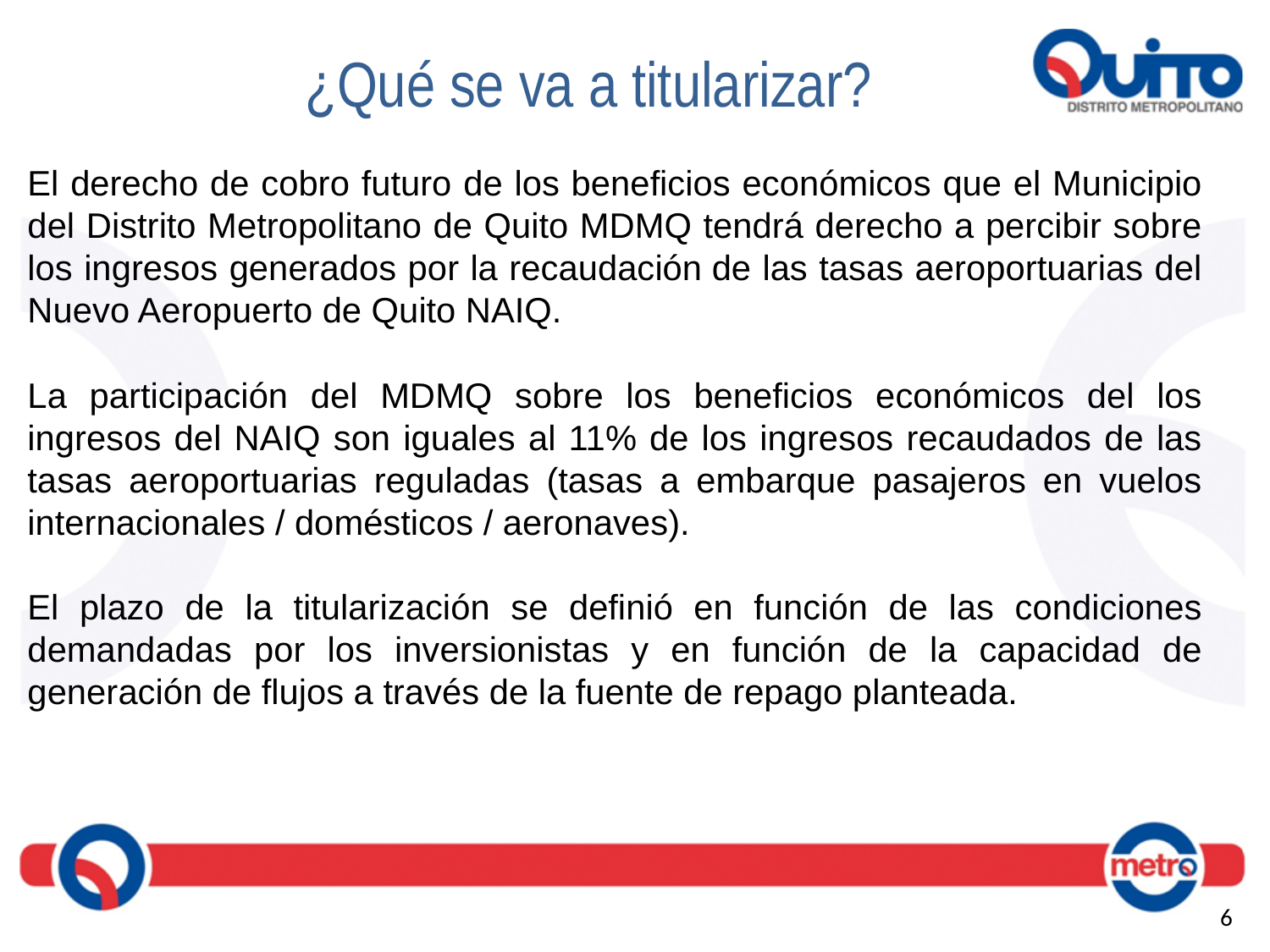

# ¿Qué se va a titularizar?
El derecho de cobro futuro de los beneficios económicos que el Municipio del Distrito Metropolitano de Quito MDMQ tendrá derecho a percibir sobre los ingresos generados por la recaudación de las tasas aeroportuarias del Nuevo Aeropuerto de Quito NAIQ.

La participación del MDMQ sobre los beneficios económicos del los ingresos del NAIQ son iguales al 11% de los ingresos recaudados de las tasas aeroportuarias reguladas (tasas a embarque pasajeros en vuelos internacionales / domésticos / aeronaves).

El plazo de la titularización se definió en función de las condiciones demandadas por los inversionistas y en función de la capacidad de generación de flujos a través de la fuente de repago planteada.

6